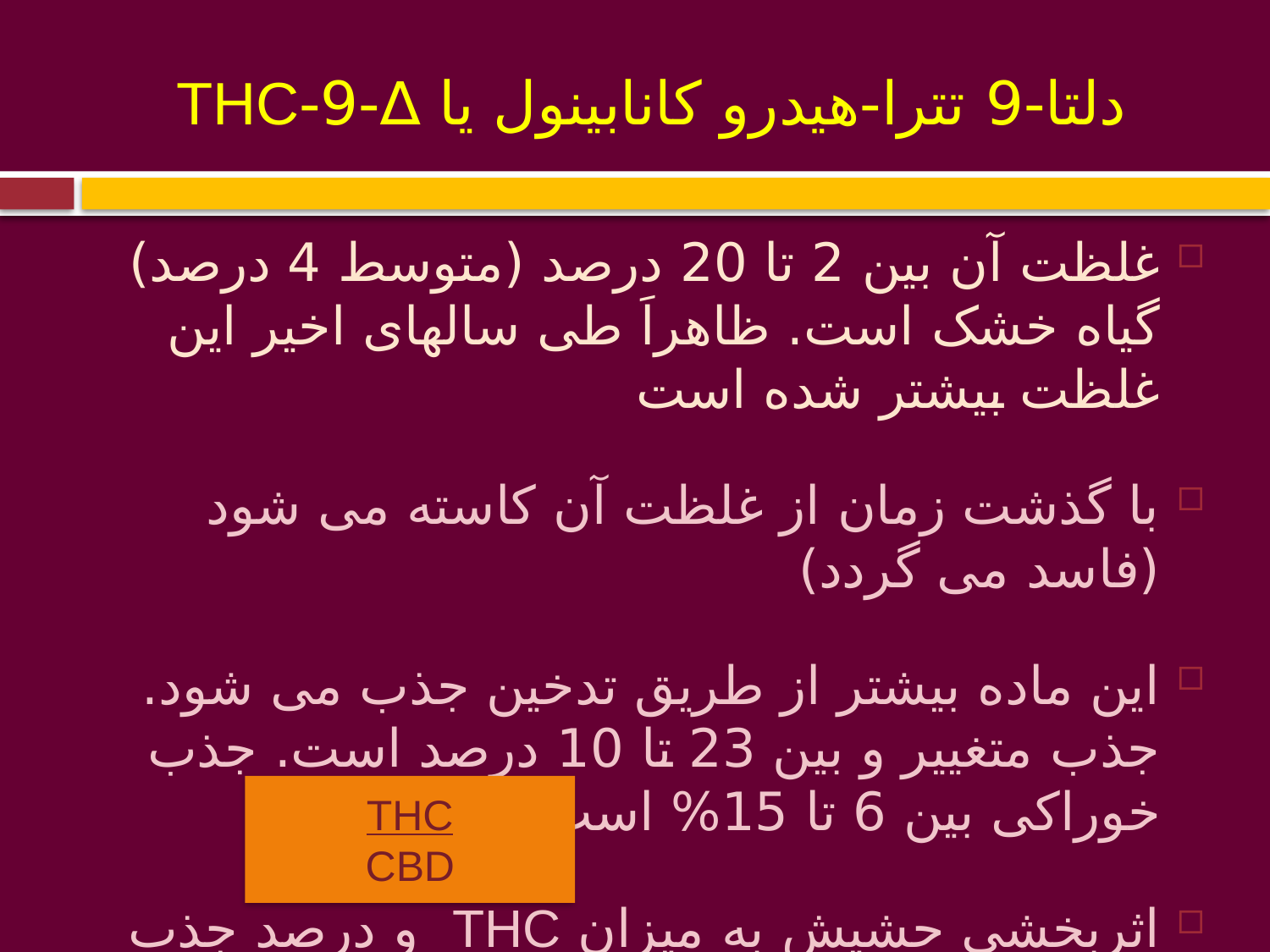

# دلتا-9 تترا-هیدرو کانابینول یا ∆-9-THC
غلظت آن بین 2 تا 20 درصد (متوسط 4 درصد) گیاه خشک است. ظاهراَ طی سالهای اخیر این غلظت بیشتر شده است
با گذشت زمان از غلظت آن کاسته می شود (فاسد می گردد)
این ماده بیشتر از طریق تدخین جذب می شود.  جذب متغییر و بین 23 تا 10 درصد است. جذب خوراکی بین 6 تا 15% است
اثربخشی حشیش به میزان THC  و درصد جذب آن مربوط است

THC
CBD